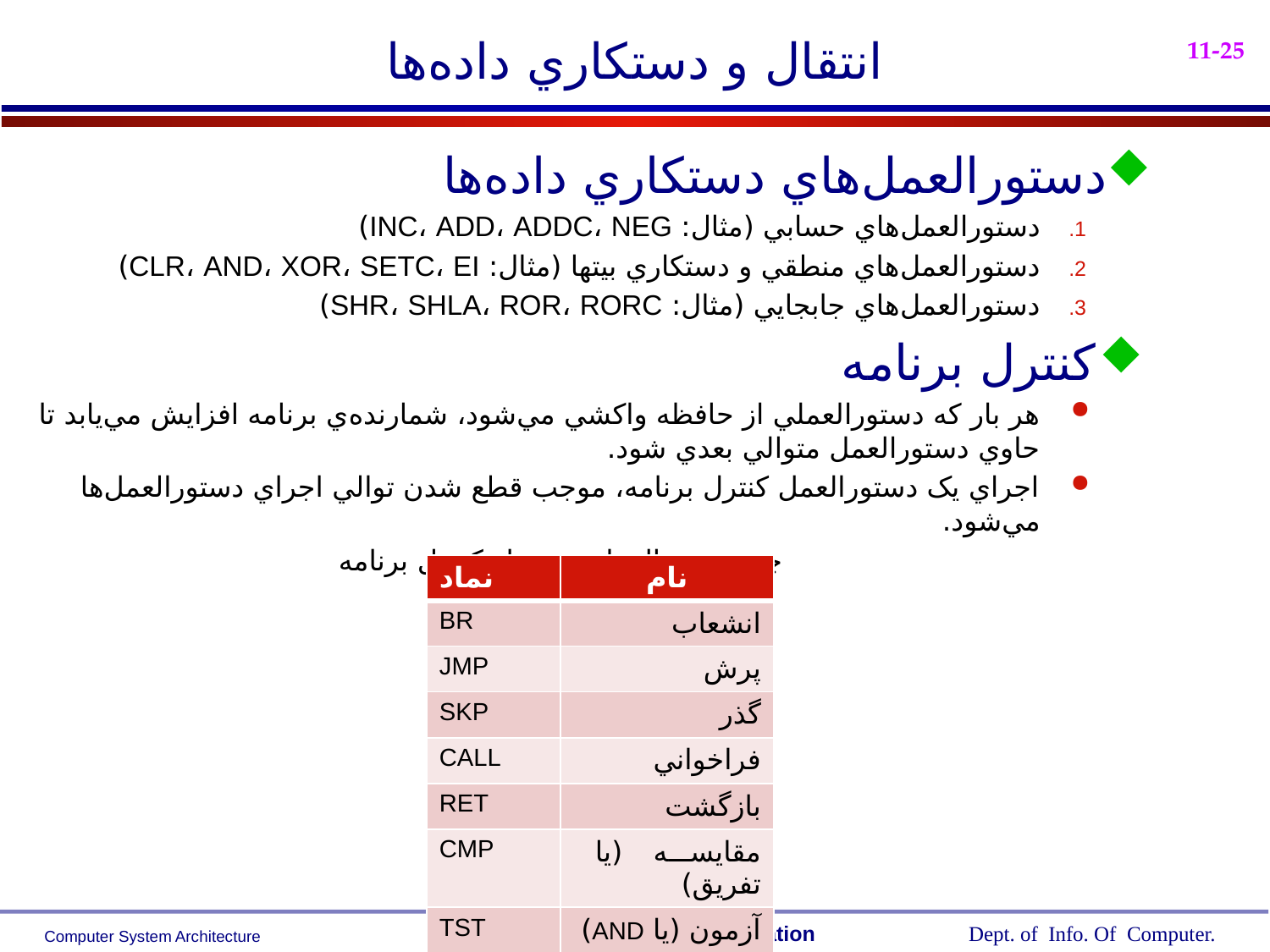

# انتقال و دستکاري داده‌ها
دستورالعمل‌هاي دستکاري داده‌ها
دستورالعمل‌هاي حسابي (مثال: INC، ADD، ADDC، NEG)
دستورالعمل‌هاي منطقي و دستکاري بيتها (مثال: CLR، AND، XOR، SETC، EI)
دستورالعمل‌هاي جابجايي (مثال: SHR، SHLA، ROR، RORC)
کنترل برنامه
هر بار که دستورالعملي از حافظه واکشي مي‌شود، شمارنده‌ي برنامه افزايش مي‌يابد تا حاوي دستورالعمل متوالي بعدي شود.
اجراي يک دستورالعمل کنترل برنامه، موجب قطع شدن توالي اجراي دستورالعمل‌ها مي‌شود.
چند دستورالعمل نمونه از کنترل برنامه
| نماد | نام |
| --- | --- |
| BR | انشعاب |
| JMP | پرش |
| SKP | گذر |
| CALL | فراخواني |
| RET | بازگشت |
| CMP | مقايسه (يا تفريق) |
| TST | آزمون (يا AND) |